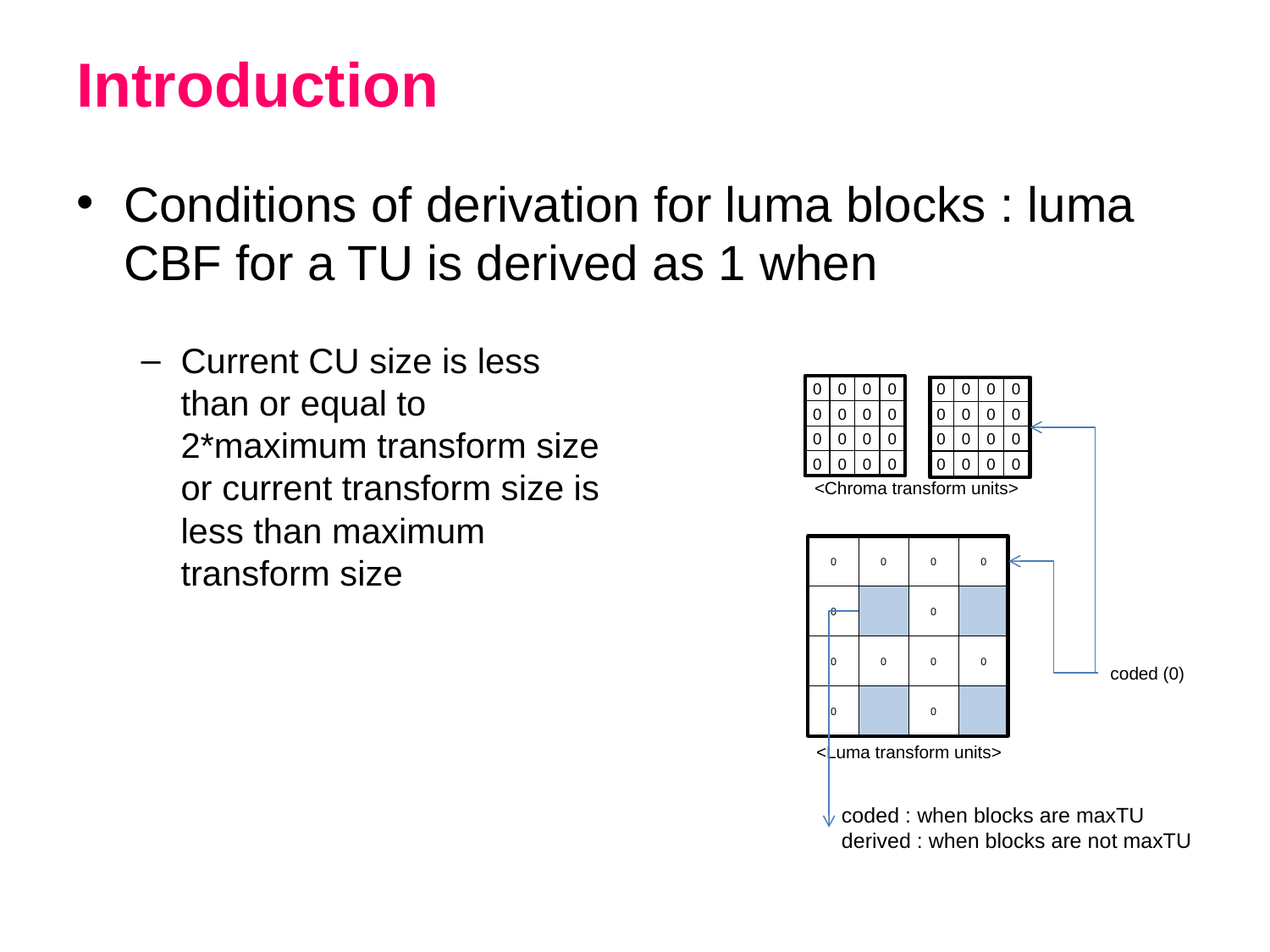

# Introduction
Conditions of derivation for luma blocks : luma CBF for a TU is derived as 1 when
Current CU size is less than or equal to 2*maximum transform size or current transform size is less than maximum transform size
0
0
0
0

0
0
0
0
0
0
0
0
0
0
0
0
0
0
0
0
0
0
0
0

0
0
0
0
0
0
0
0
0
0
0
0
0
0
0
0

<Chroma transform units>
0
0
0
derived as 1
<Luma transform units>

0
0
0

0
0
0

0
0
0

0
0
0

coded (0)
coded : when blocks are maxTU
derived : when blocks are not maxTU